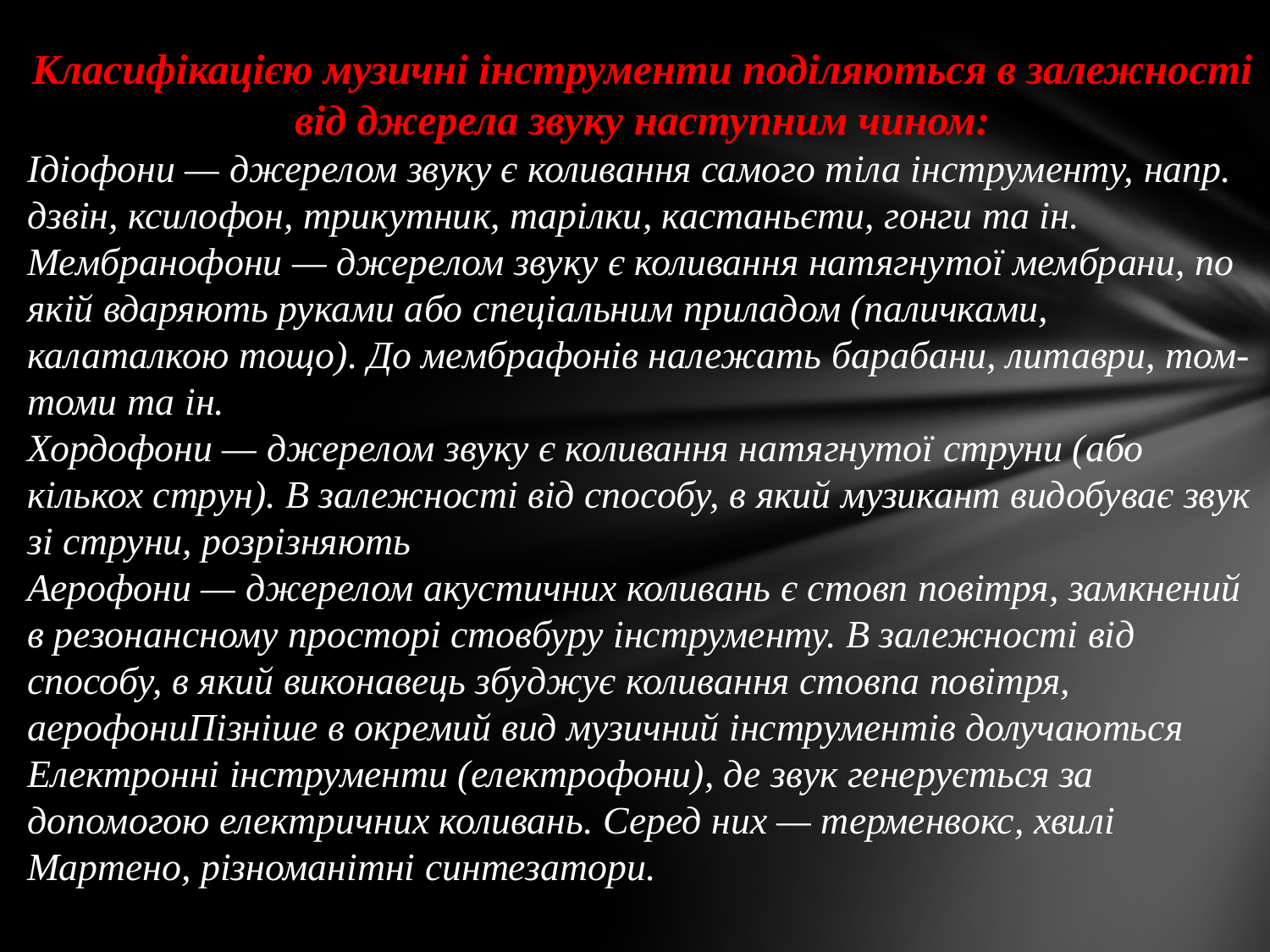

Класифікацією музичні інструменти поділяються в залежності від джерела звуку наступним чином:
Ідіофони — джерелом звуку є коливання самого тіла інструменту, напр. дзвін, ксилофон, трикутник, тарілки, кастаньєти, гонги та ін.
Мембранофони — джерелом звуку є коливання натягнутої мембрани, по якій вдаряють руками або спеціальним приладом (паличками, калаталкою тощо). До мембрафонів належать барабани, литаври, том-томи та ін.
Хордофони — джерелом звуку є коливання натягнутої струни (або кількох струн). В залежності від способу, в який музикант видобуває звук зі струни, розрізняють
Аерофони — джерелом акустичних коливань є стовп повітря, замкнений в резонансному просторі стовбуру інструменту. В залежності від способу, в який виконавець збуджує коливання стовпа повітря, аерофониПізніше в окремий вид музичний інструментів долучаються
Електронні інструменти (електрофони), де звук генерується за допомогою електричних коливань. Серед них — терменвокс, хвилі Мартено, різноманітні синтезатори.